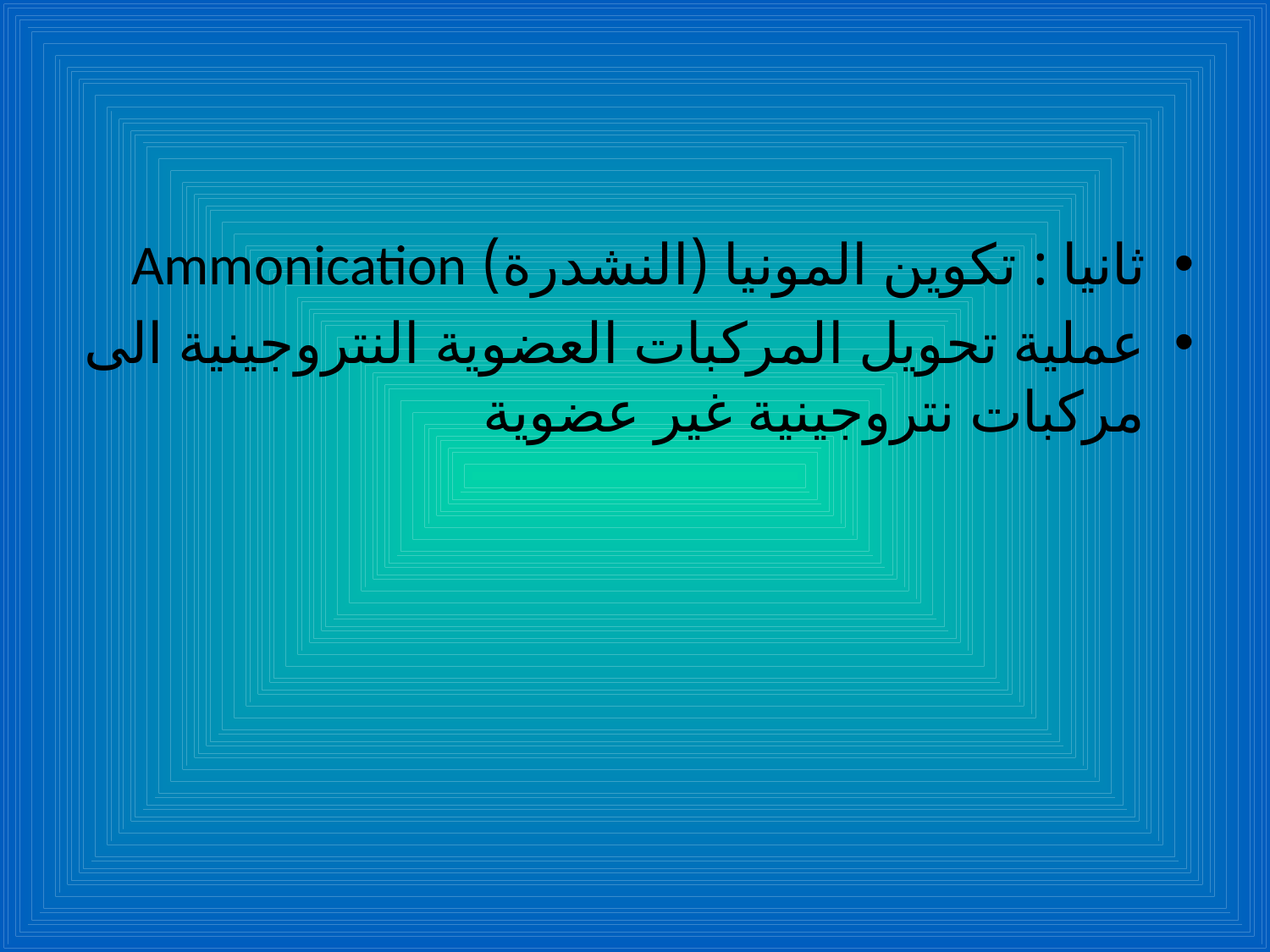

#
ثانيا : تكوين المونيا (النشدرة) Ammonication
عملية تحويل المركبات العضوية النتروجينية الى مركبات نتروجينية غير عضوية